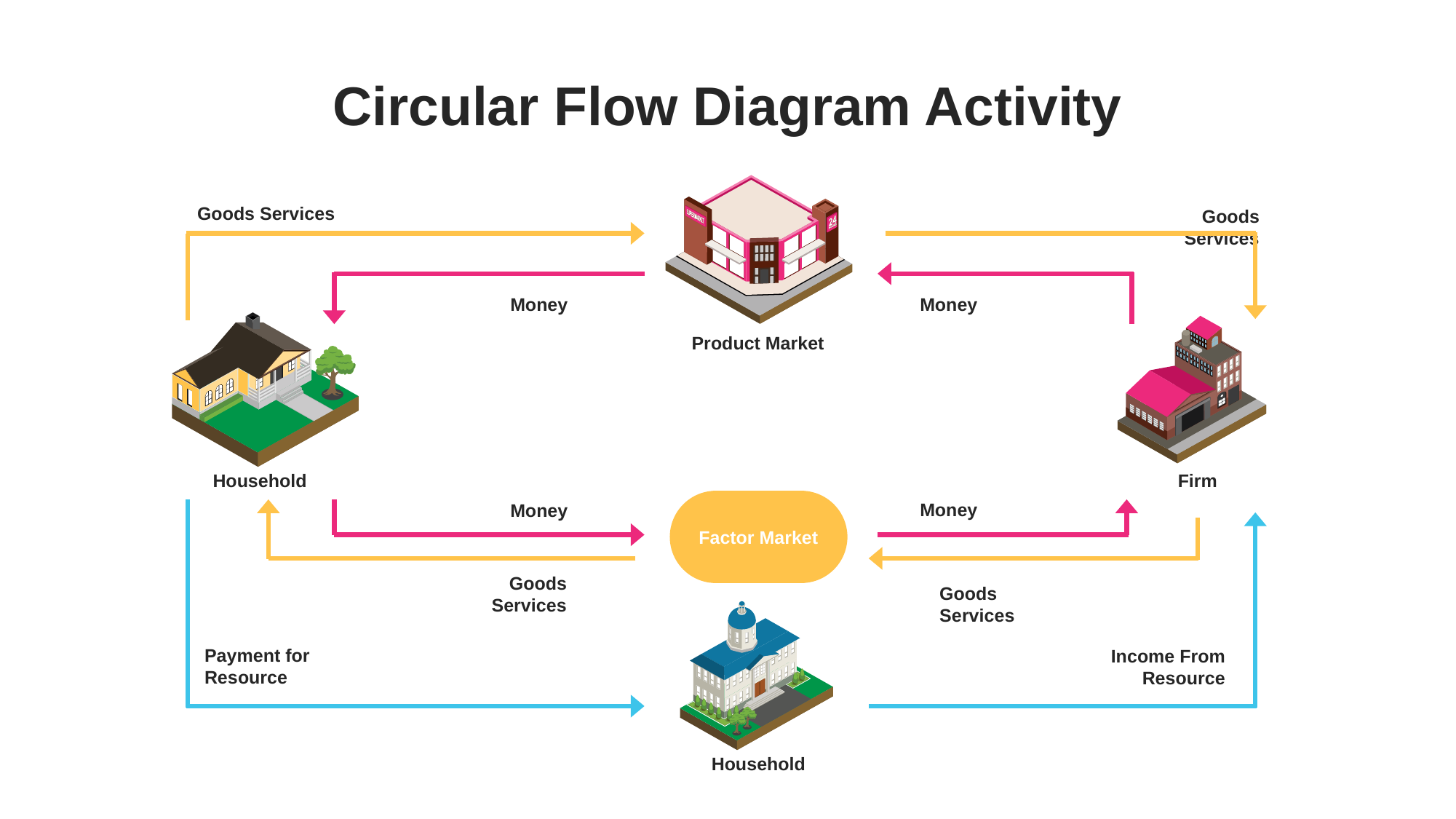

# Circular Flow Diagram Activity

Goods Services

Goods Services

Money
Money

Product Market
Household
Firm

Money
Money
Factor Market
Goods
Services
Goods
Services

Payment for
Resource
Income From
Resource
Household